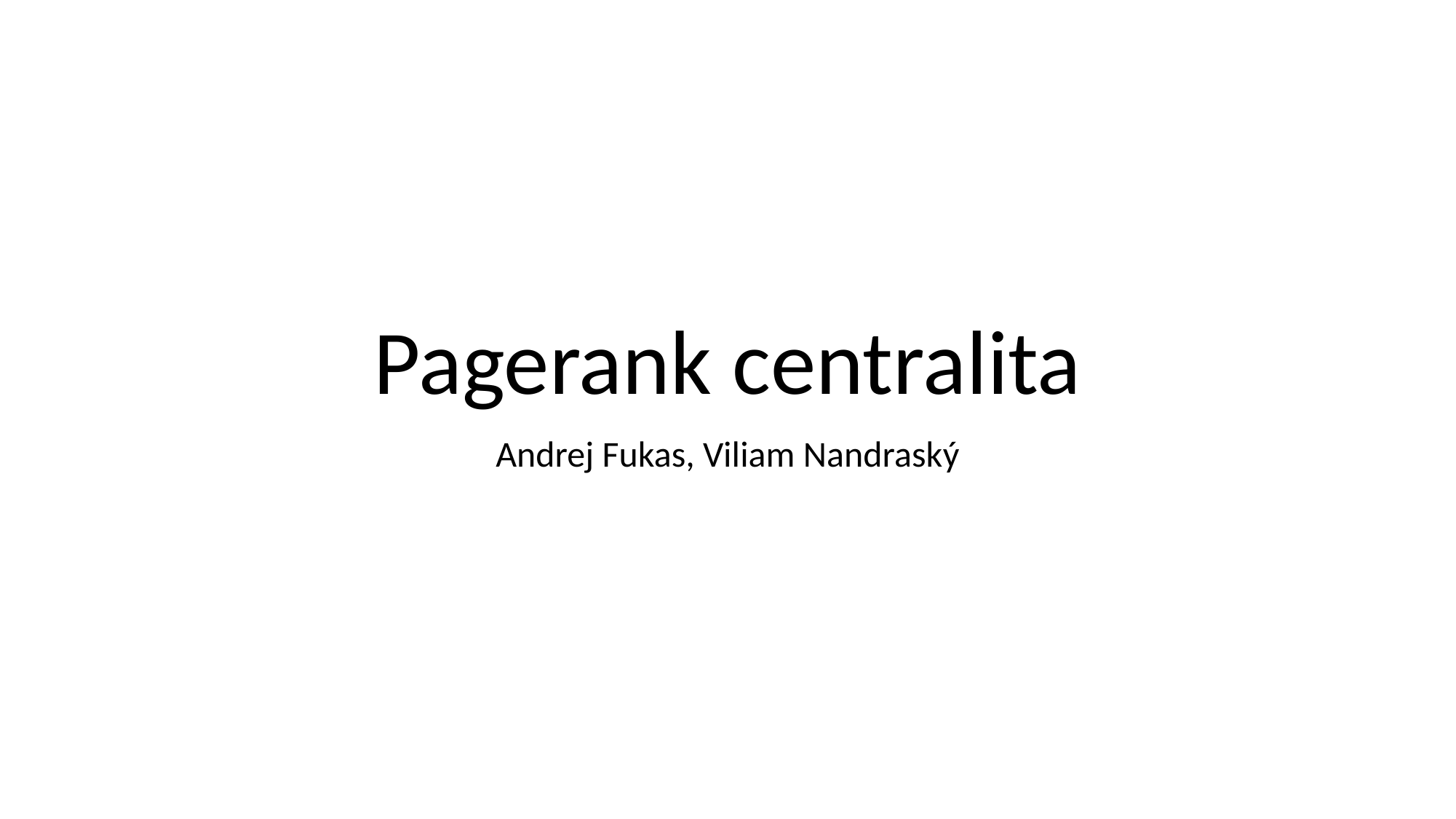

# Pagerank centralita
Andrej Fukas, Viliam Nandraský